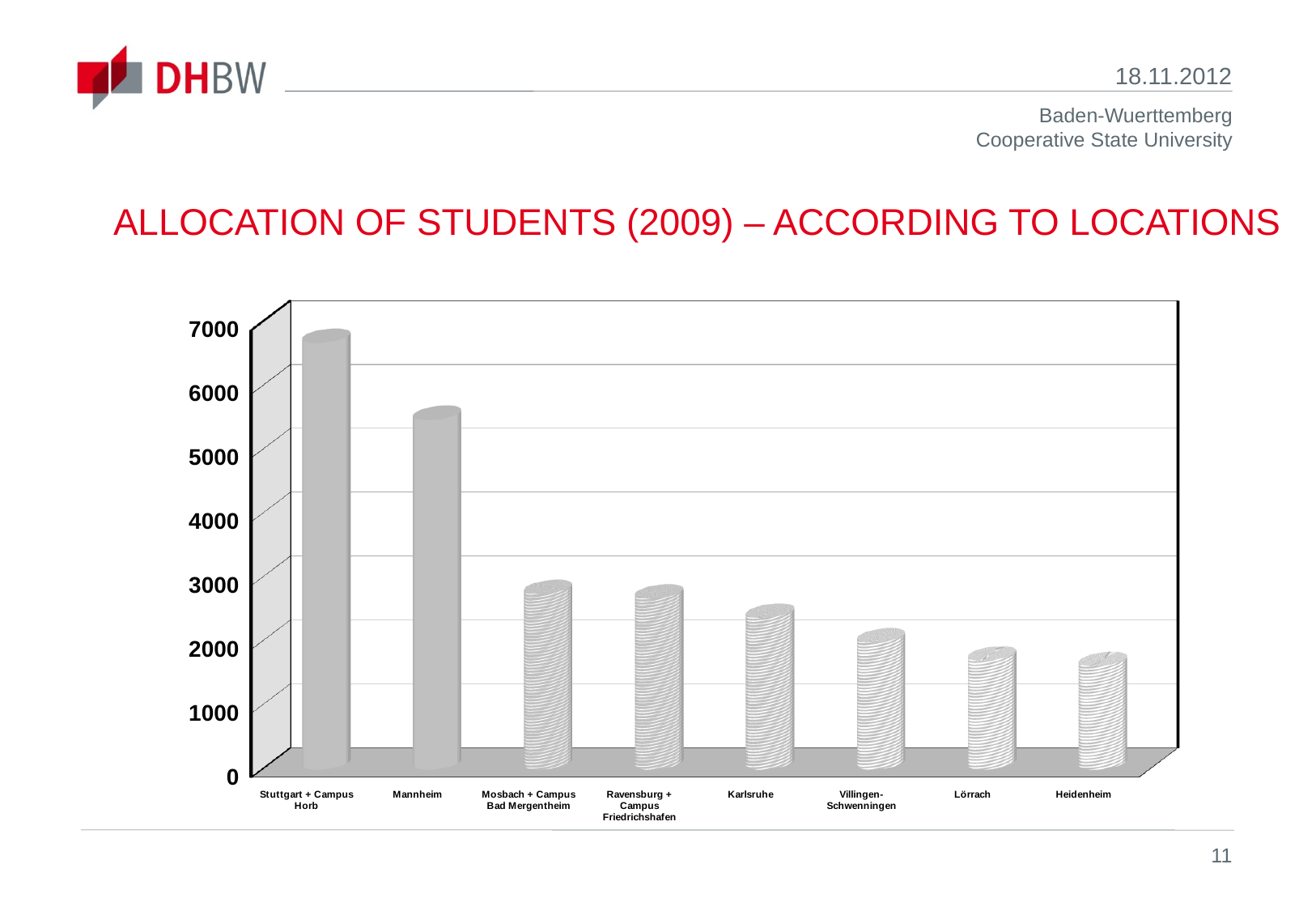

18.11.2012
# ALLOCATION OF STUDENTS (2009) – ACCORDING TO LOCATIONS

[unsupported chart]

11